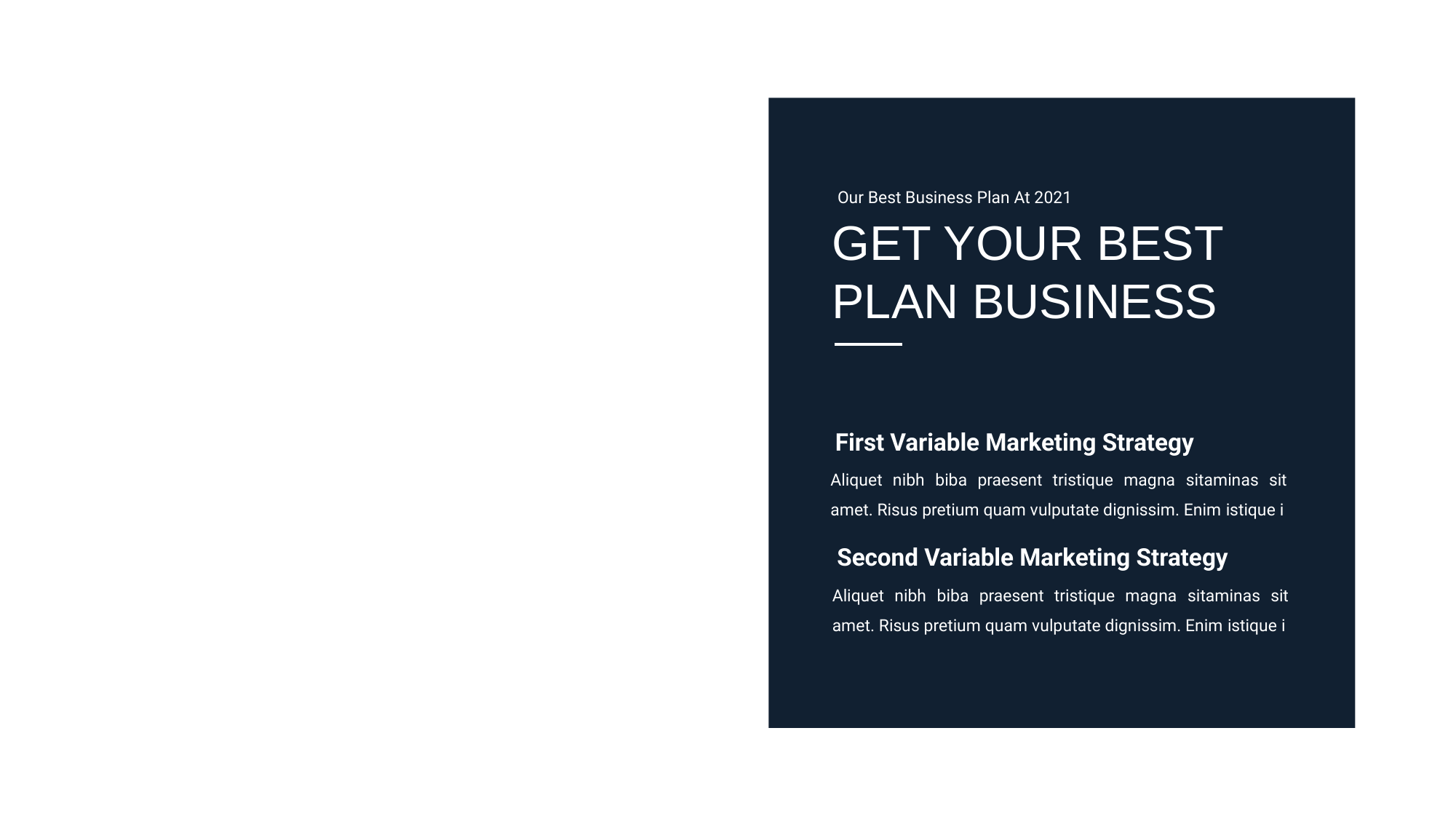

Our Best Business Plan At 2021
GET YOUR BEST PLAN BUSINESS
First Variable Marketing Strategy
Aliquet nibh biba praesent tristique magna sitaminas sit amet. Risus pretium quam vulputate dignissim. Enim istique i
Second Variable Marketing Strategy
Aliquet nibh biba praesent tristique magna sitaminas sit amet. Risus pretium quam vulputate dignissim. Enim istique i